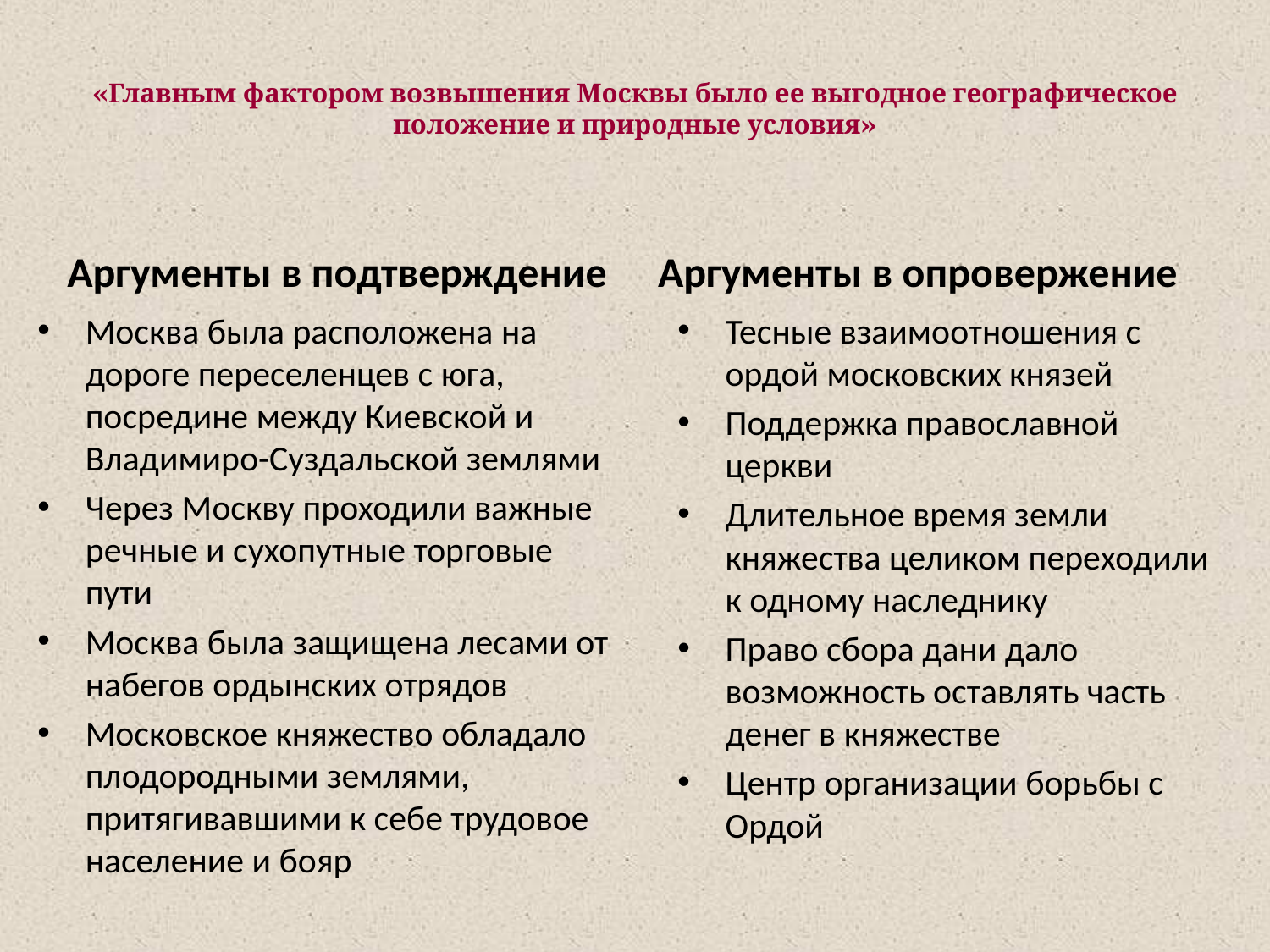

# «Главным фактором возвышения Москвы было ее выгодное географическое положение и природные условия»
 Аргументы в подтверждение
Аргументы в опровержение
Москва была расположена на дороге переселенцев с юга, посредине между Киевской и Владимиро-Суздальской землями
Через Москву проходили важные речные и сухопутные торговые пути
Москва была защищена лесами от набегов ордынских отрядов
Московское княжество обладало плодородными землями, притягивавшими к себе трудовое население и бояр

Тесные взаимоотношения с ордой московских князей
Поддержка православной церкви
Длительное время земли княжества целиком переходили к одному наследнику
Право сбора дани дало возможность оставлять часть денег в княжестве
Центр организации борьбы с Ордой